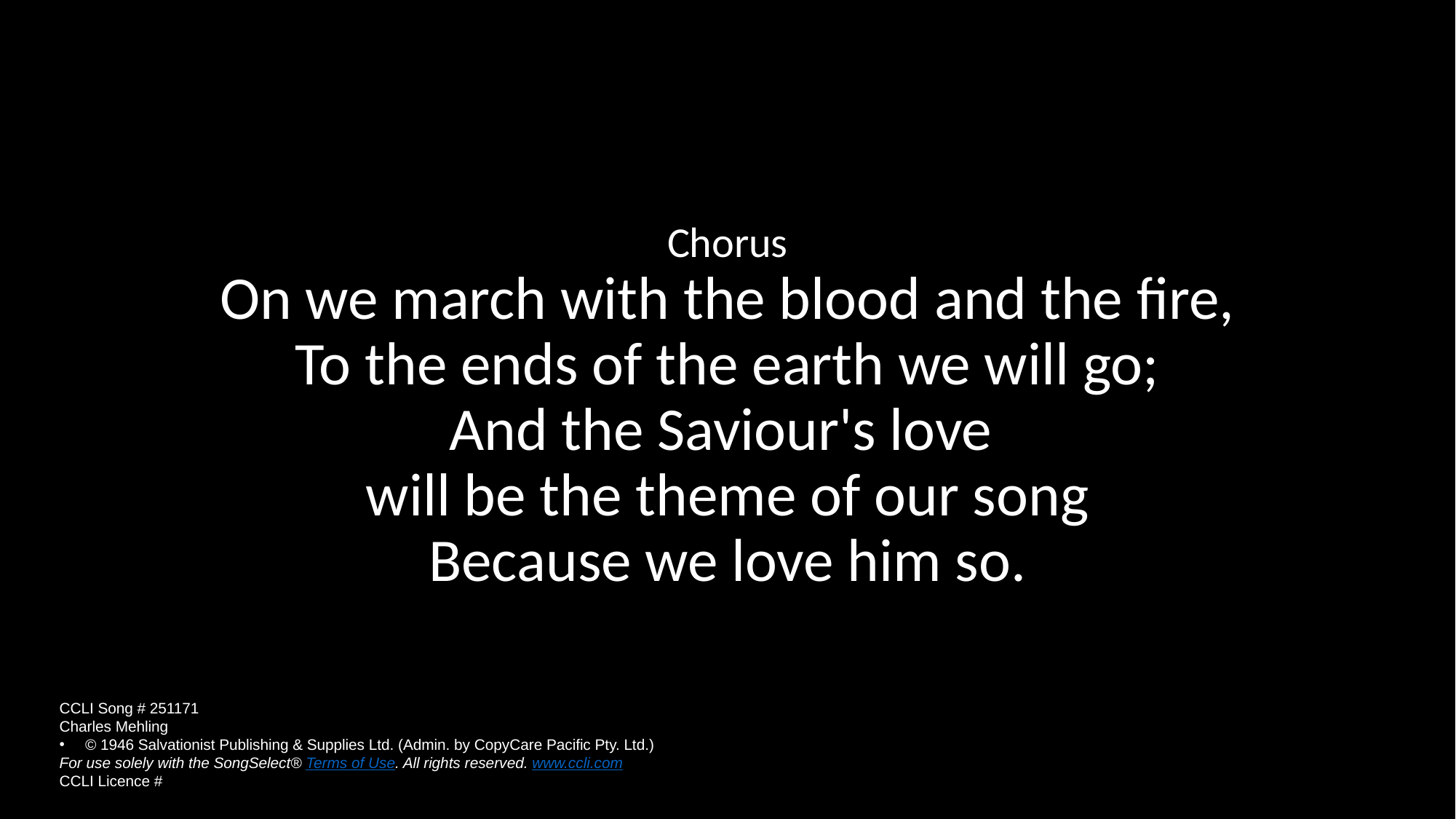

Chorus
On we march with the blood and the fire,
To the ends of the earth we will go;
And the Saviour's love
will be the theme of our song
Because we love him so.
CCLI Song # 251171
Charles Mehling
© 1946 Salvationist Publishing & Supplies Ltd. (Admin. by CopyCare Pacific Pty. Ltd.)
For use solely with the SongSelect® Terms of Use. All rights reserved. www.ccli.com
CCLI Licence #